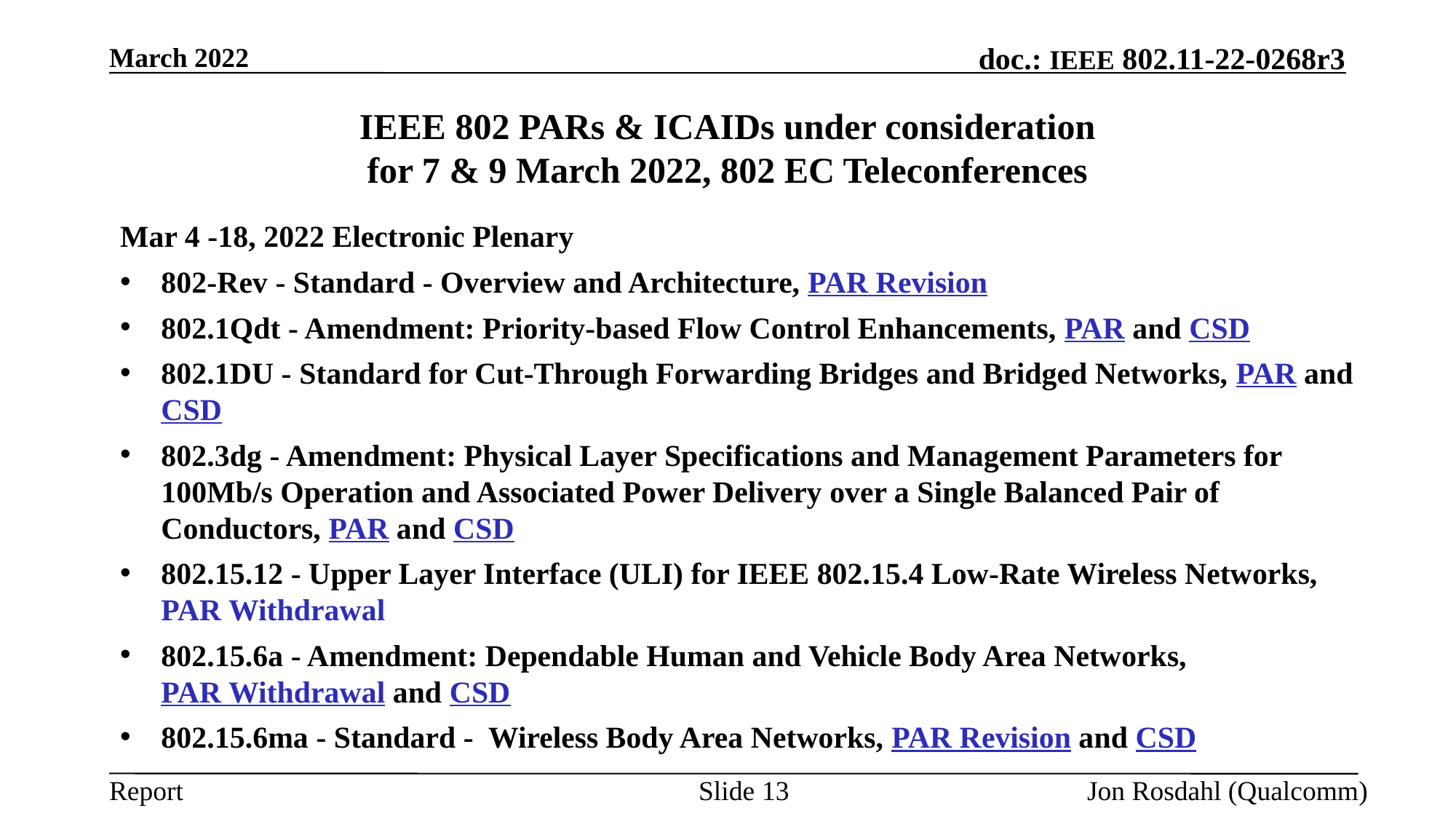

March 2022
# IEEE 802 PARs & ICAIDs under consideration for 7 & 9 March 2022, 802 EC Teleconferences
Mar 4 -18, 2022 Electronic Plenary
802-Rev - Standard - Overview and Architecture, PAR Revision
802.1Qdt - Amendment: Priority-based Flow Control Enhancements, PAR and CSD
802.1DU - Standard for Cut-Through Forwarding Bridges and Bridged Networks, PAR and CSD
802.3dg - Amendment: Physical Layer Specifications and Management Parameters for 100Mb/s Operation and Associated Power Delivery over a Single Balanced Pair of Conductors, PAR and CSD
802.15.12 - Upper Layer Interface (ULI) for IEEE 802.15.4 Low-Rate Wireless Networks, PAR Withdrawal
802.15.6a - Amendment: Dependable Human and Vehicle Body Area Networks, PAR Withdrawal and CSD
802.15.6ma - Standard -  Wireless Body Area Networks, PAR Revision and CSD

Slide 13
Jon Rosdahl (Qualcomm)